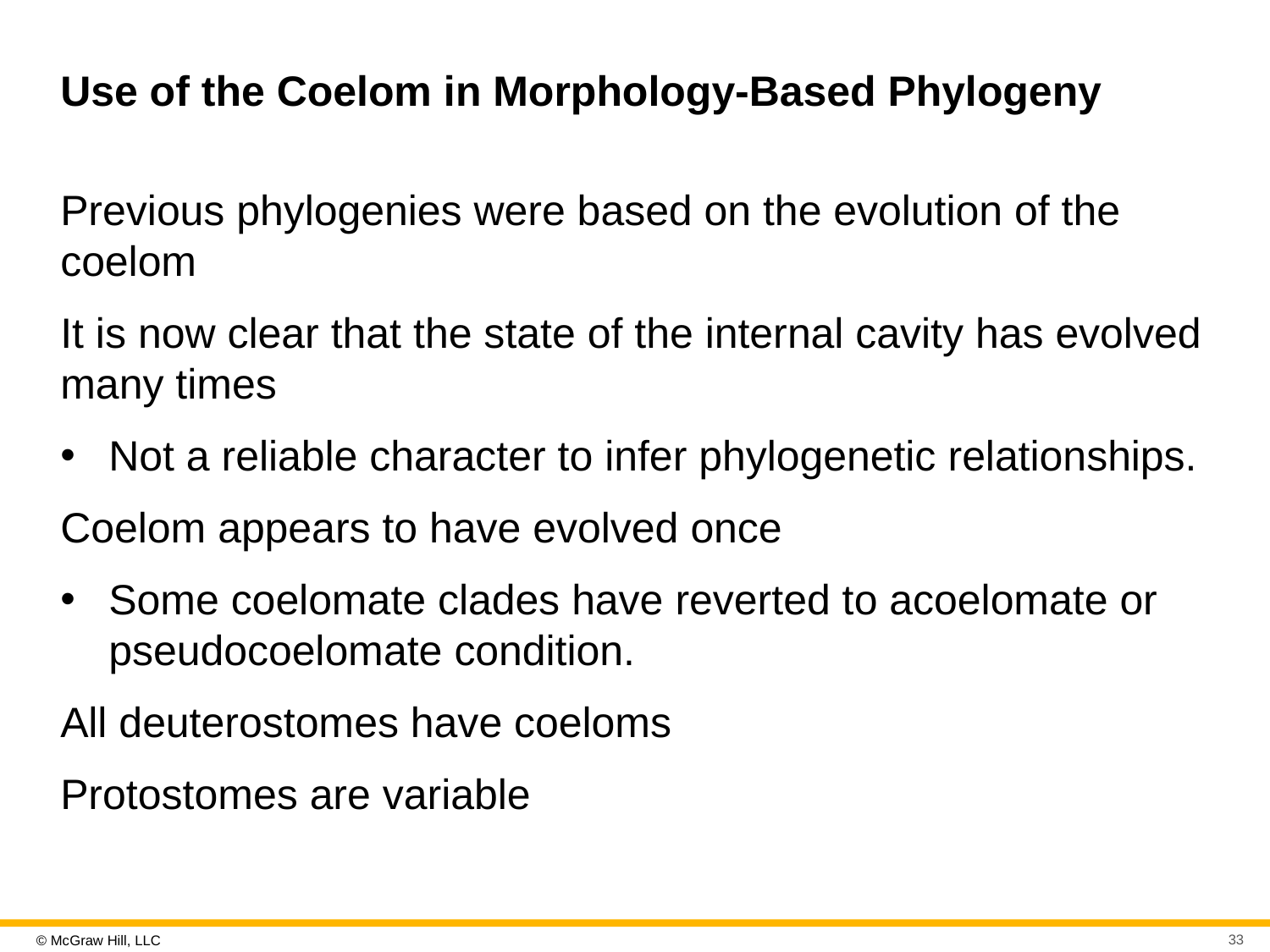

# Use of the Coelom in Morphology-Based Phylogeny
Previous phylogenies were based on the evolution of the coelom
It is now clear that the state of the internal cavity has evolved many times
Not a reliable character to infer phylogenetic relationships.
Coelom appears to have evolved once
Some coelomate clades have reverted to acoelomate or pseudocoelomate condition.
All deuterostomes have coeloms
Protostomes are variable
33